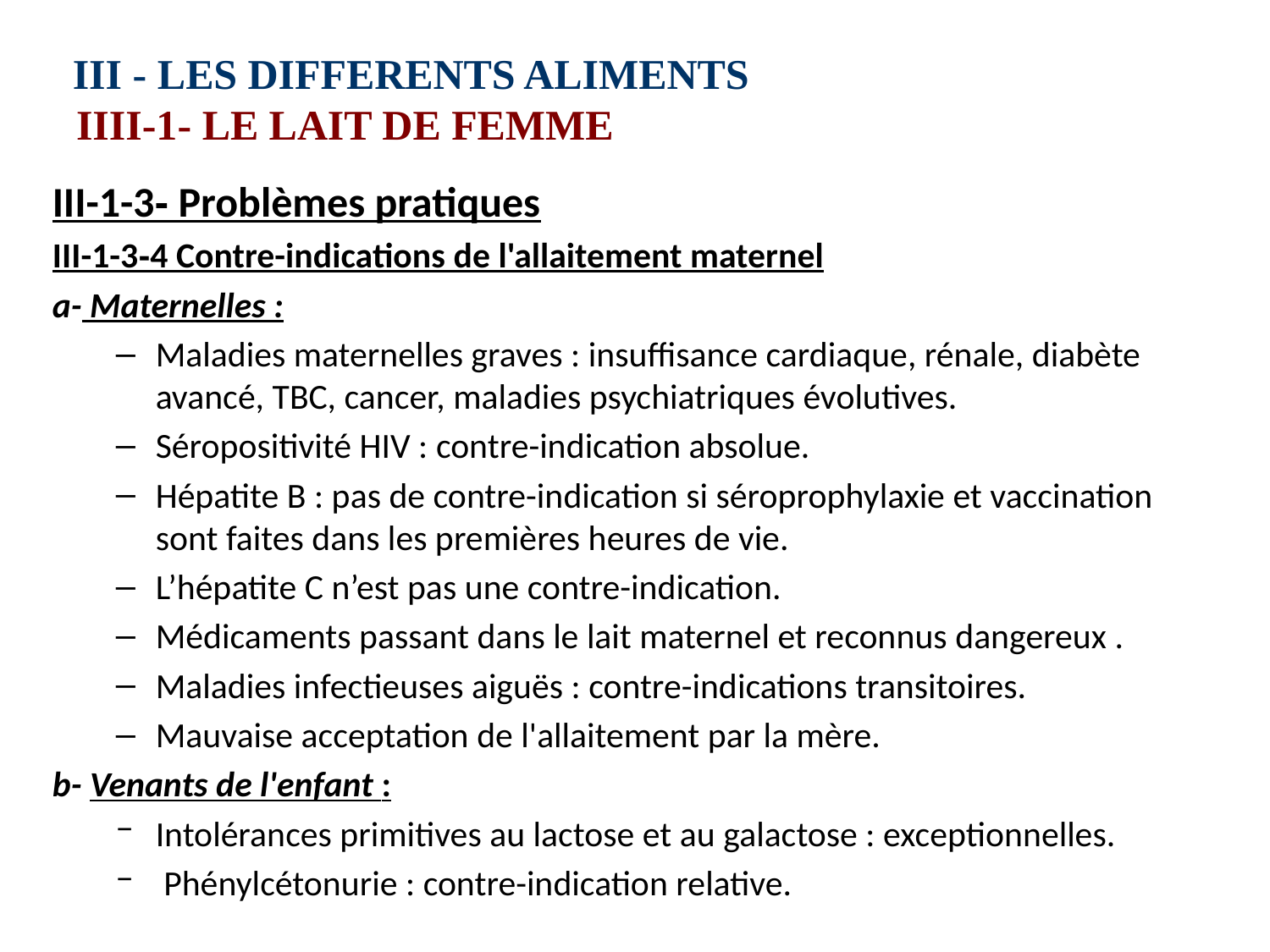

# III ‑ LES DIFFERENTS ALIMENTS IIII-1‑ LE LAIT DE FEMME
III-1-3‑ Problèmes pratiques
III-1-3‑4 Contre-indications de l'allaitement maternel
a- Maternelles :
Maladies maternelles graves : insuffisance cardiaque, rénale, diabète avancé, TBC, cancer, maladies psychiatriques évolutives.
Séropositivité HIV : contre-indication absolue.
Hépatite B : pas de contre-indication si séroprophylaxie et vaccination sont faites dans les premières heures de vie.
L’hépatite C n’est pas une contre-indication.
Médicaments passant dans le lait maternel et reconnus dangereux .
Maladies infectieuses aiguës : contre-indications transitoires.
Mauvaise acceptation de l'allaitement par la mère.
b- Venants de l'enfant :
Intolérances primitives au lactose et au galactose : exceptionnelles.
 Phénylcétonurie : contre-indication relative.